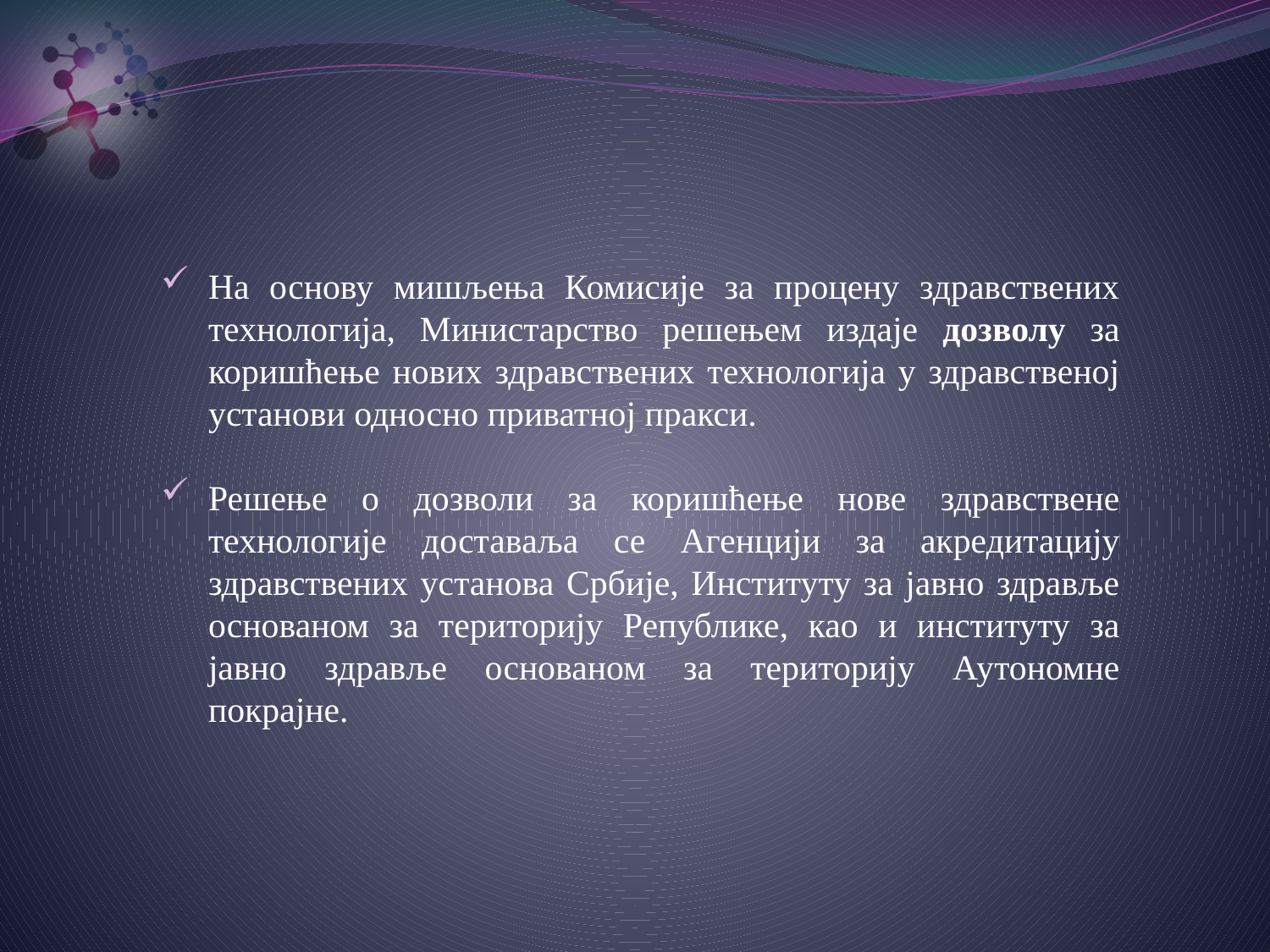

На основу мишљења Комисије за процену здравствених технологија, Министарство решењем издаје дозволу за коришћење нових здравствених технологија у здравственој установи односно приватној пракси.

Решење о дозволи за коришћење нове здравствене технологије доставаља се Агенцији за акредитацију здравствених установа Србије, Институту за јавно здравље основаном за територију Републике, као и институту за јавно здравље основаном за територију Аутономне покрајне.